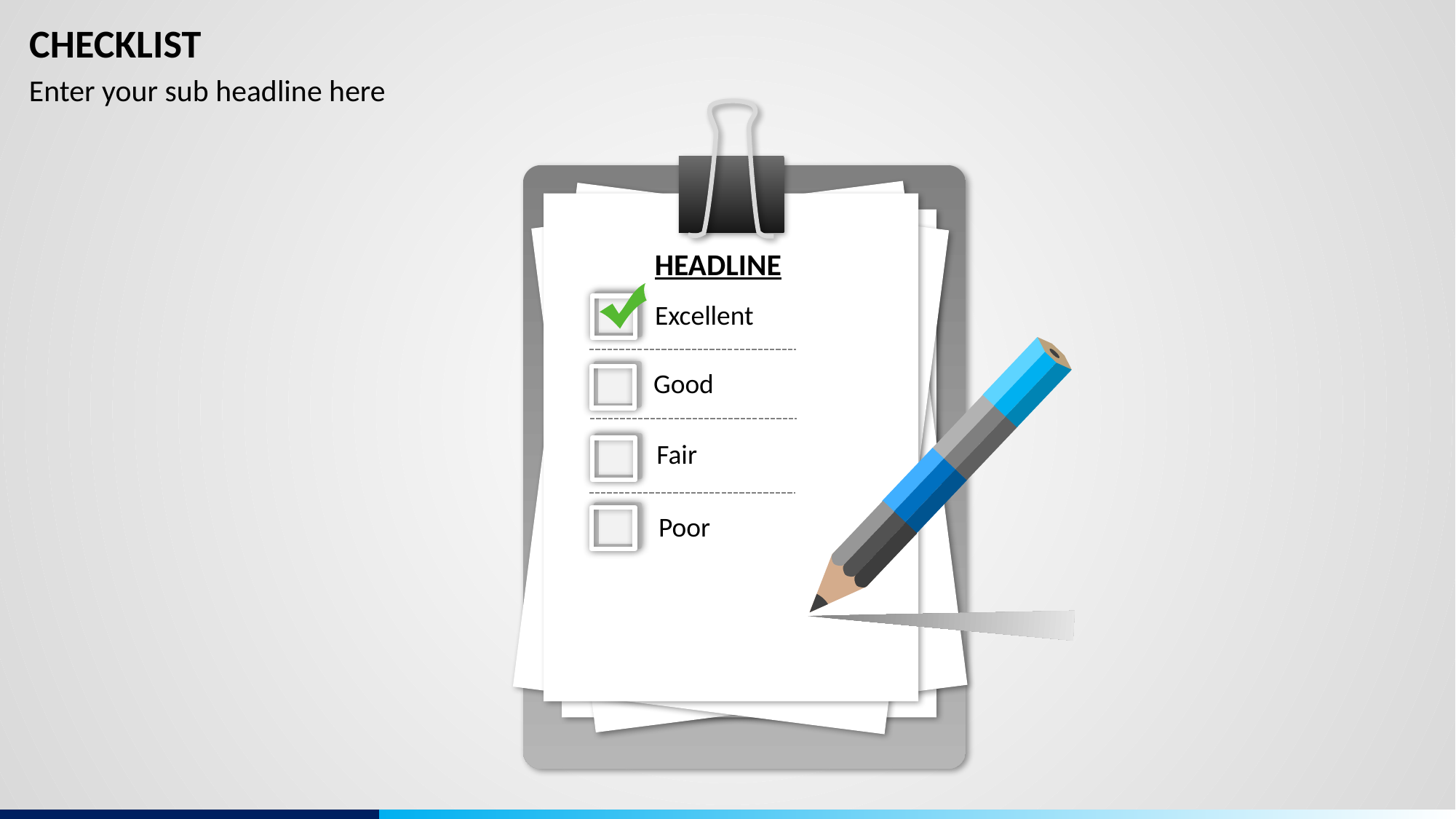

# CHECKLIST
Enter your sub headline here

HEADLINE

Excellent
Good
Fair
Poor